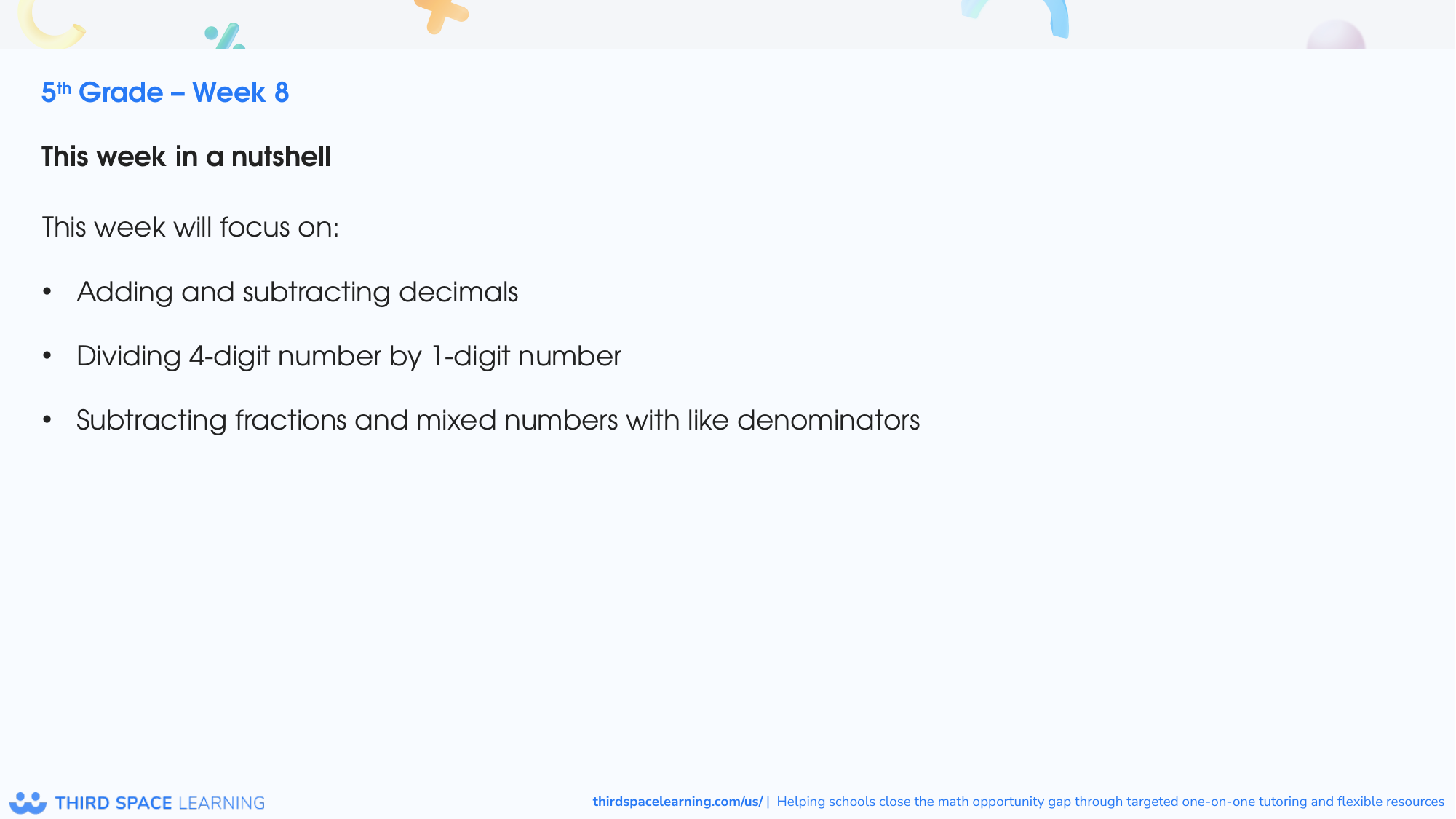

5th Grade – Week 8
This week in a nutshell
This week will focus on:
Adding and subtracting decimals
Dividing 4-digit number by 1-digit number
Subtracting fractions and mixed numbers with like denominators